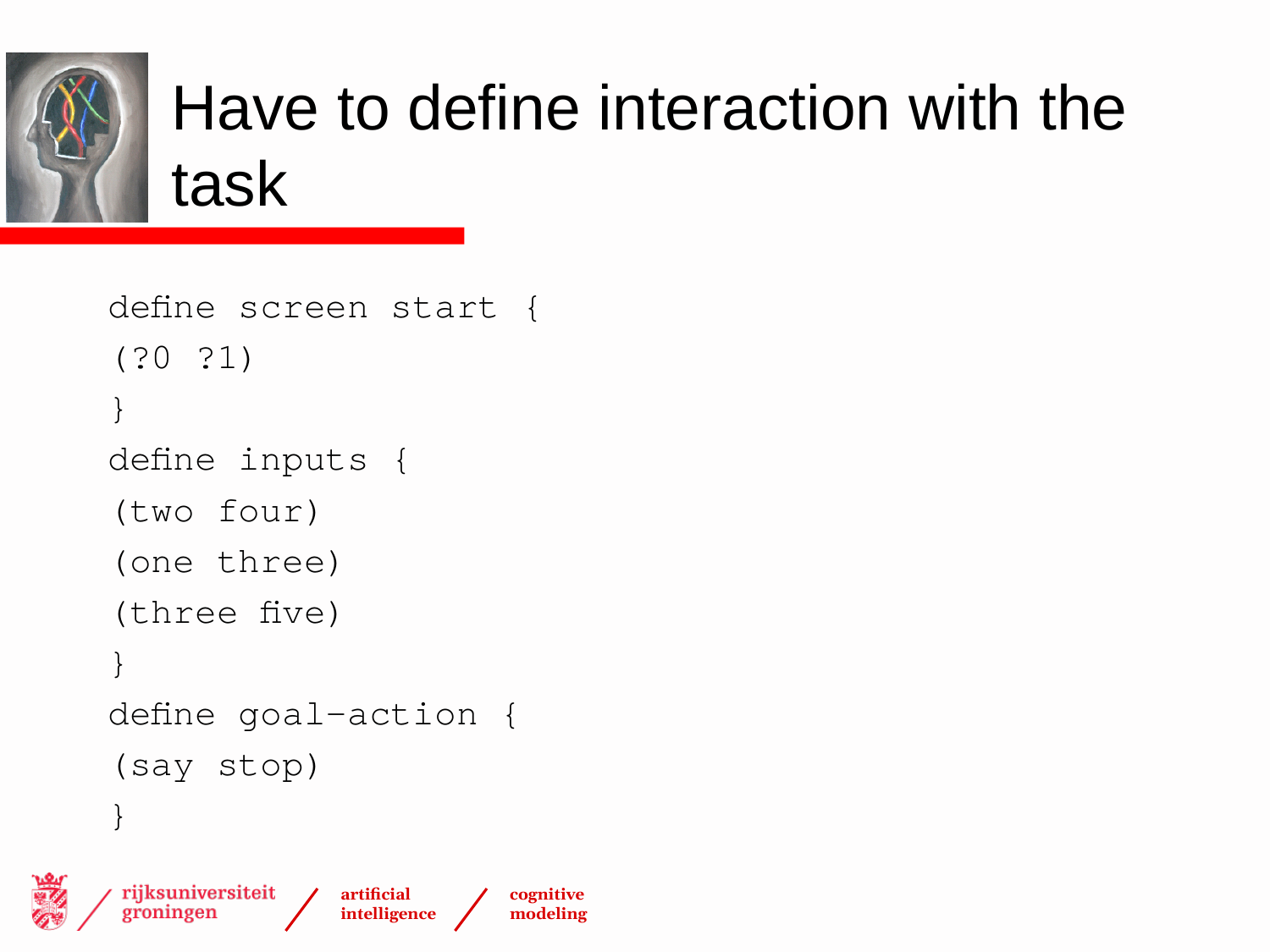

# Have to define interaction with the task
define screen start {
(?0 ?1)
}
define inputs {
(two four)
(one three)
(three five)
}
define goal-action {
(say stop)
}